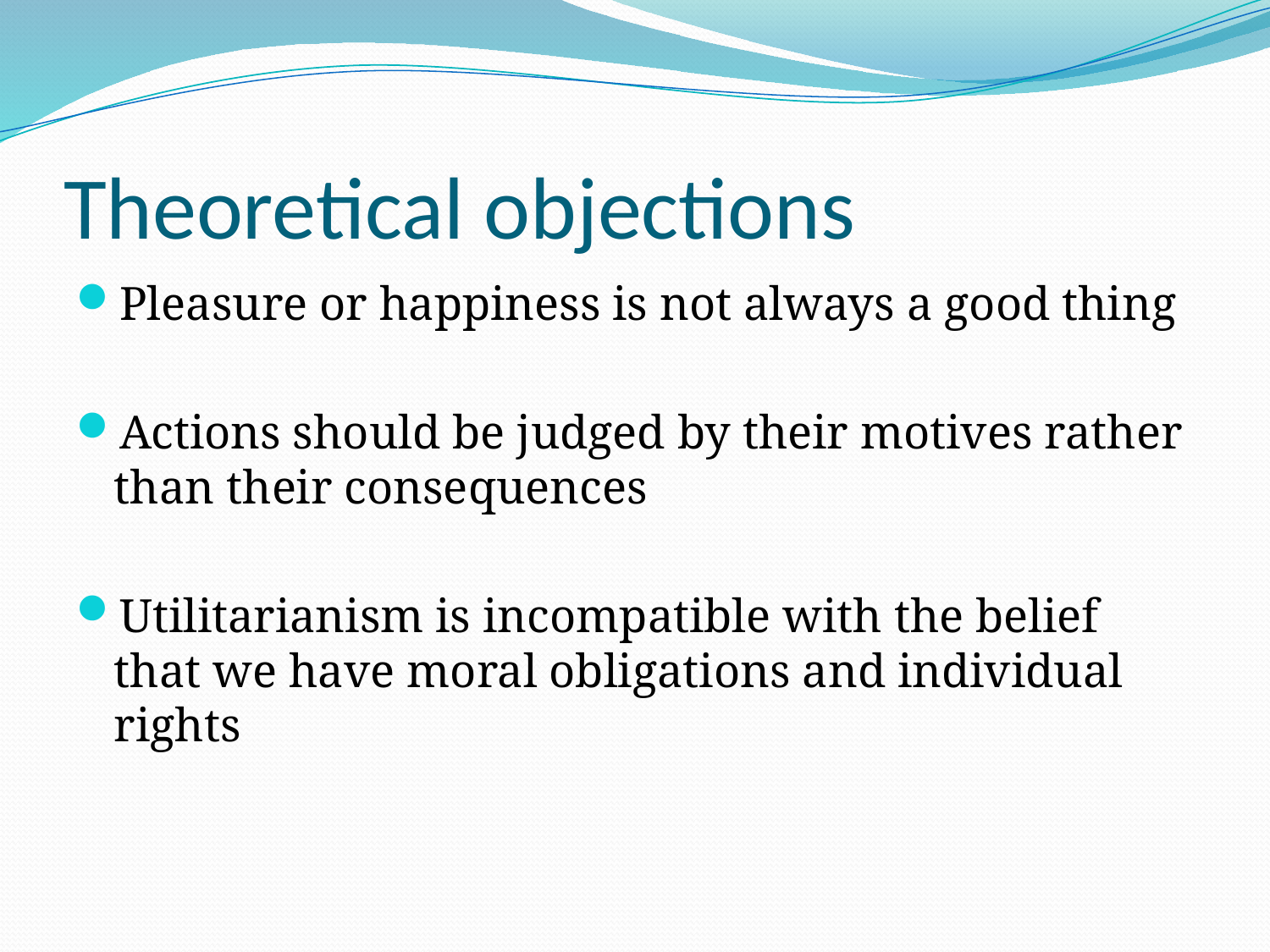

# Theoretical objections
Pleasure or happiness is not always a good thing

Actions should be judged by their motives rather than their consequences

Utilitarianism is incompatible with the belief that we have moral obligations and individual rights